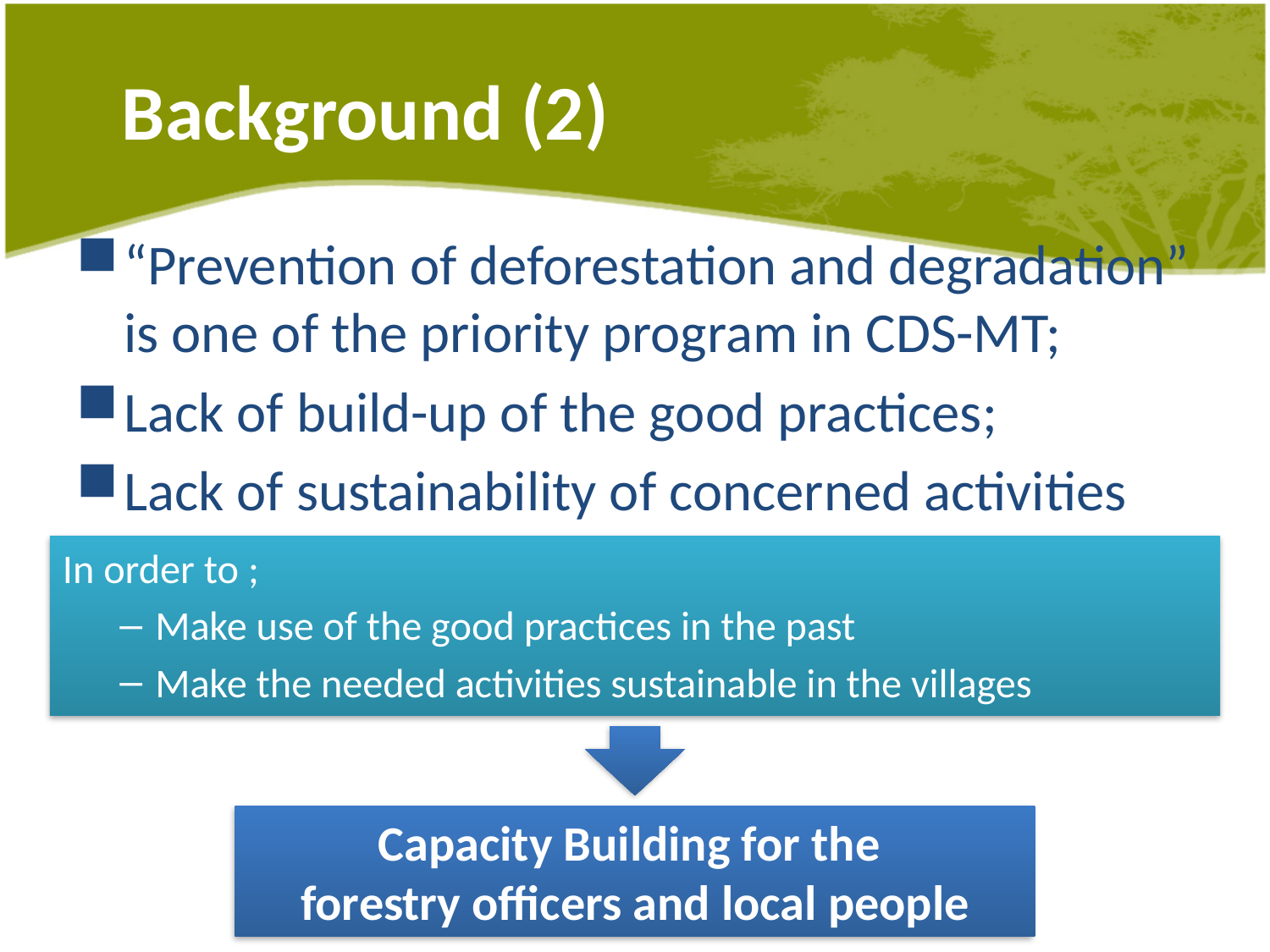

# Background (2)
“Prevention of deforestation and degradation” is one of the priority program in CDS-MT;
Lack of build-up of the good practices;
Lack of sustainability of concerned activities
In order to ;
Make use of the good practices in the past
Make the needed activities sustainable in the villages

Capacity Building for the
forestry officers and local people